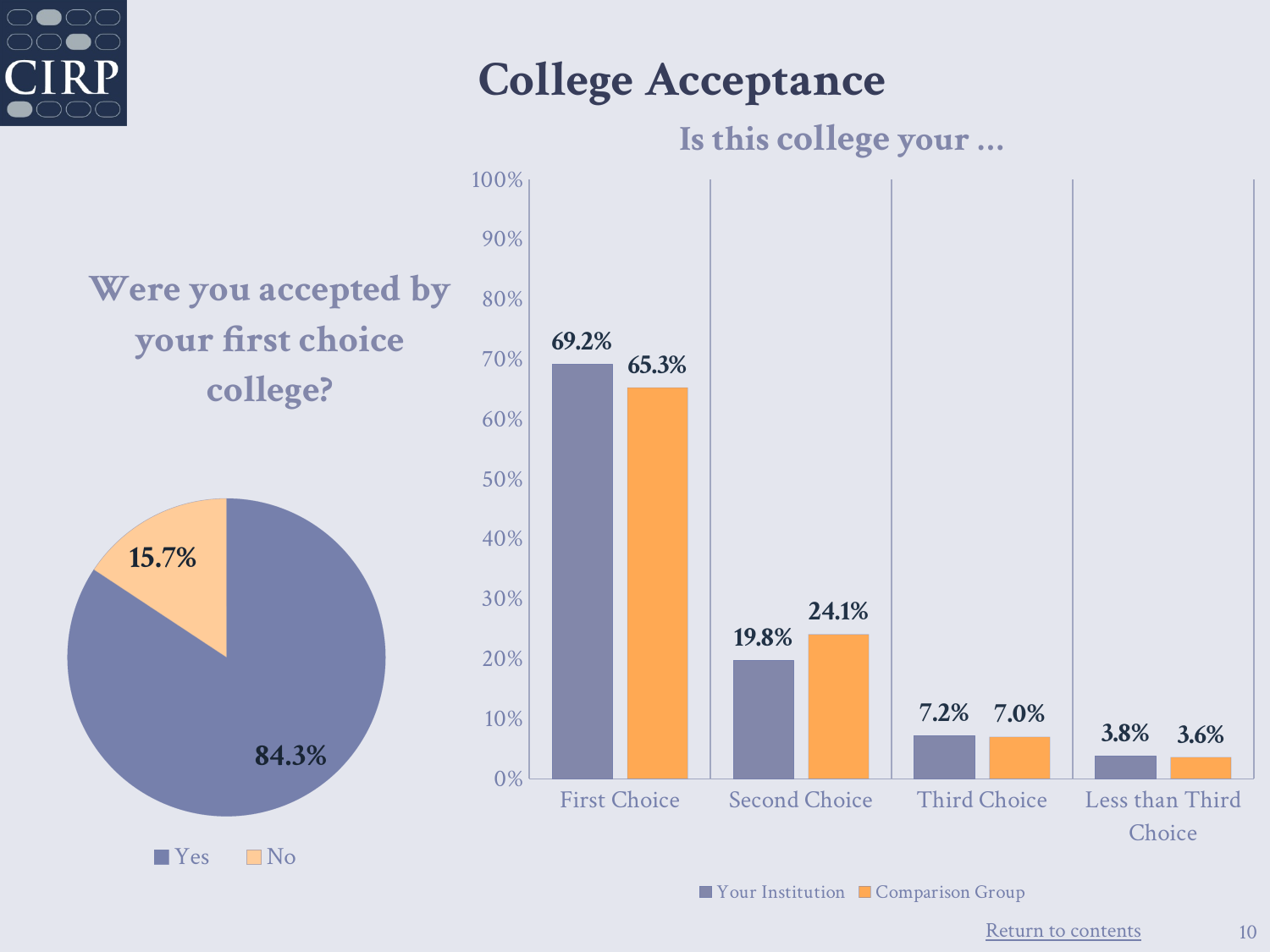

College Acceptance
Is this college your …

### Chart

| Category | Your Institution | Comparison Group |
|---|---|---|
| First Choice | 0.692 | 0.653 |
| Second Choice | 0.198 | 0.241 |
| Third Choice | 0.072 | 0.07 |
| Less than Third Choice | 0.038 | 0.036 |

### Chart: Were you accepted by your first choice college?

| Category | Accepted by first choice |
|---|---|
| Yes | 0.843 |
| No | 0.157 |
10